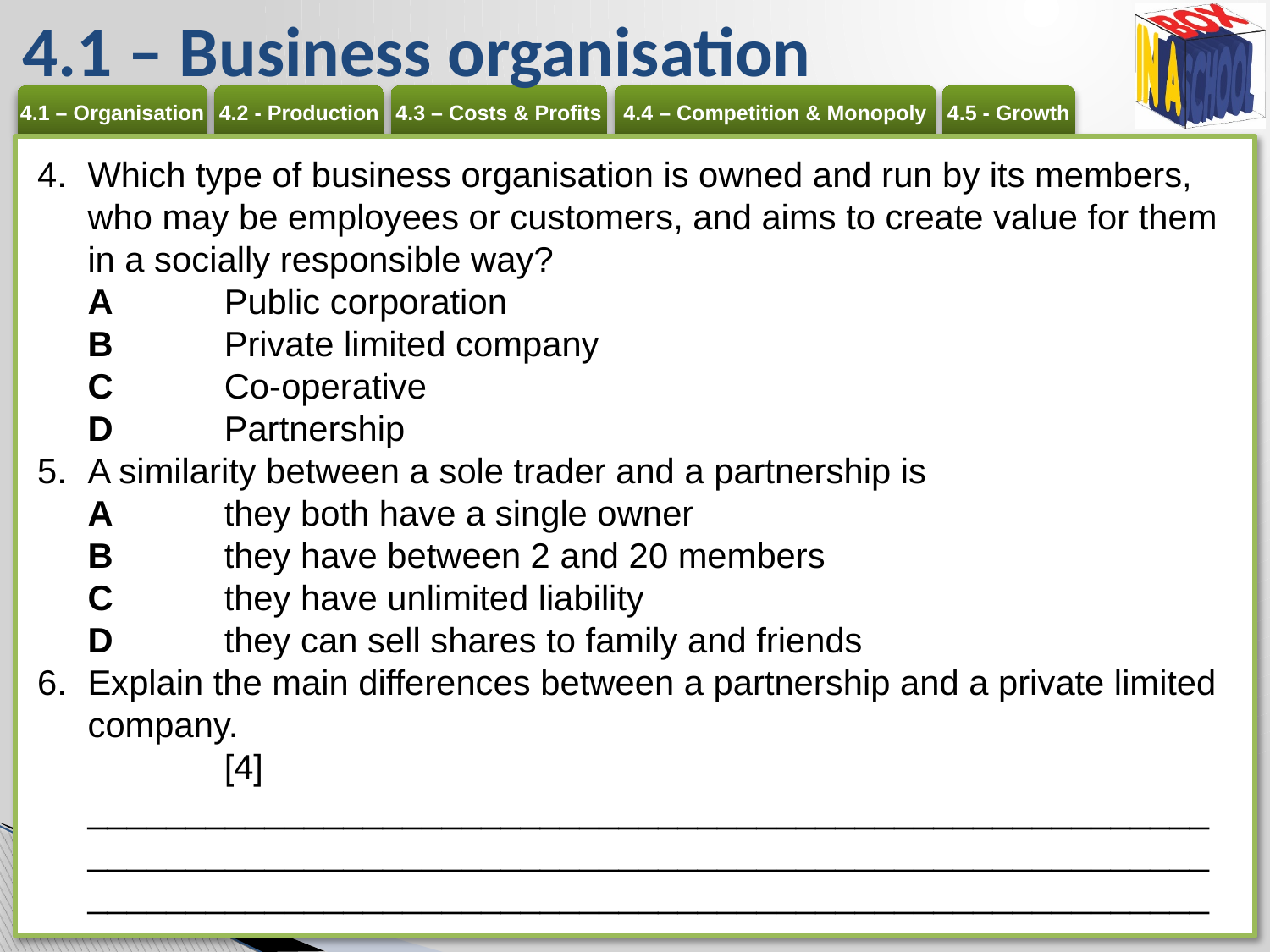

# 4.1 – Business organisation
Which type of business organisation is owned and run by its members, who may be employees or customers, and aims to create value for them in a socially responsible way?
A 	Public corporation
B 	Private limited company
C 	Co-operative
D 	Partnership
A similarity between a sole trader and a partnership is
A 	they both have a single owner
B 	they have between 2 and 20 members
C 	they have unlimited liability
D 	they can sell shares to family and friends
Explain the main differences between a partnership and a private limited company. 	[4]
________________________________________________________________________________________________________________________________________________________________________________________________________________________________________